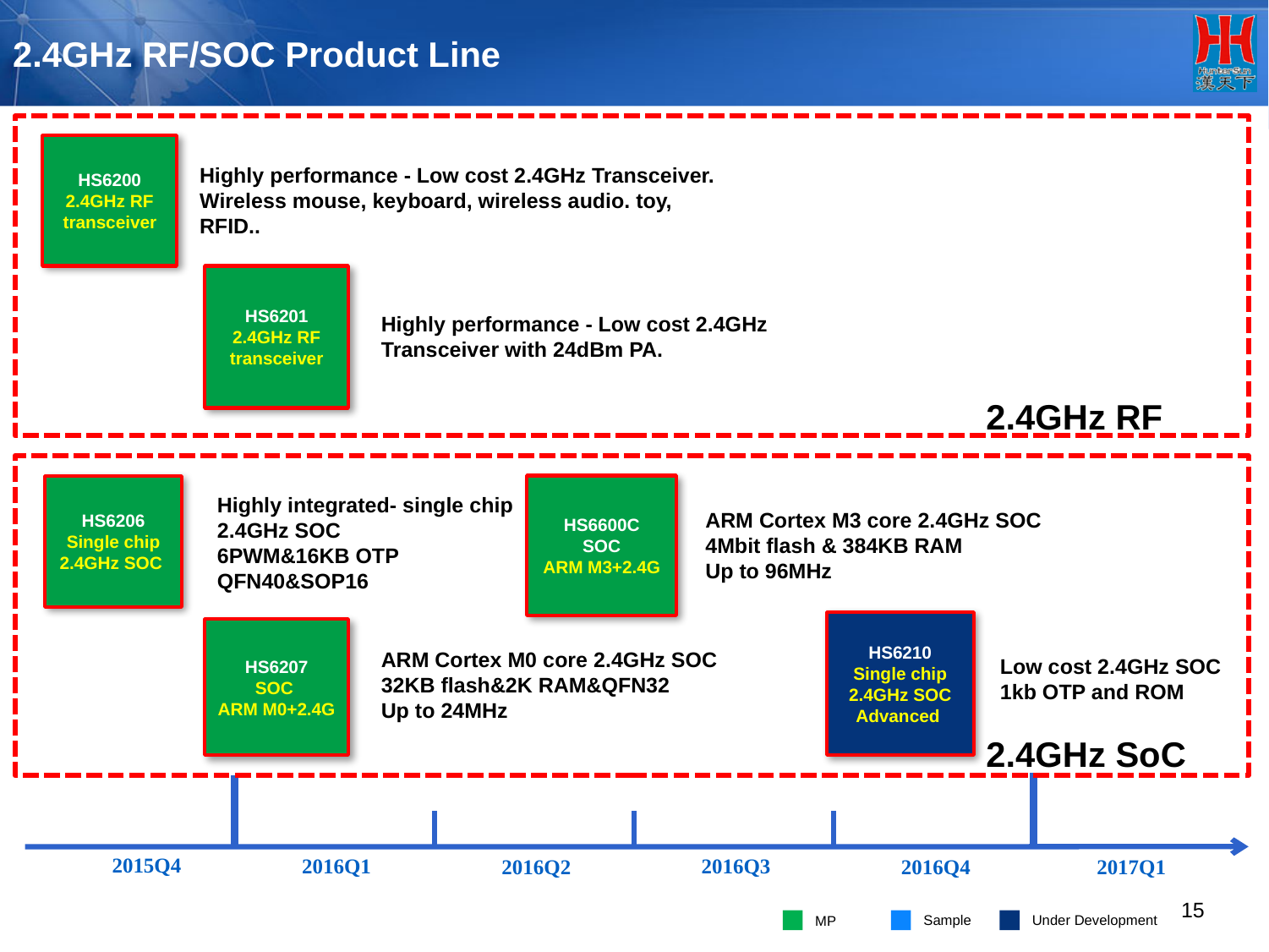

2.4GHz RF/SOC Product Line

HS6200
2.4GHz RF transceiver
Highly performance - Low cost 2.4GHz Transceiver.
Wireless mouse, keyboard, wireless audio. toy, RFID..
HS6201
2.4GHz RF transceiver
Highly performance - Low cost 2.4GHz Transceiver with 24dBm PA.
2.4GHz RF

HS6206
Single chip 2.4GHz SOC
HS6600C
SOC
ARM M3+2.4G
Highly integrated- single chip 2.4GHz SOC
6PWM&16KB OTP
QFN40&SOP16
ARM Cortex M3 core 2.4GHz SOC
4Mbit flash & 384KB RAM
Up to 96MHz
HS6210
Single chip 2.4GHz SOC
Advanced
HS6207
SOC
ARM M0+2.4G
ARM Cortex M0 core 2.4GHz SOC
32KB flash&2K RAM&QFN32
Up to 24MHz
Low cost 2.4GHz SOC
1kb OTP and ROM
2.4GHz SoC
2015Q4
2016Q1
2016Q3
2016Q2
2016Q4
2017Q1
15
Under Development
Sample
MP